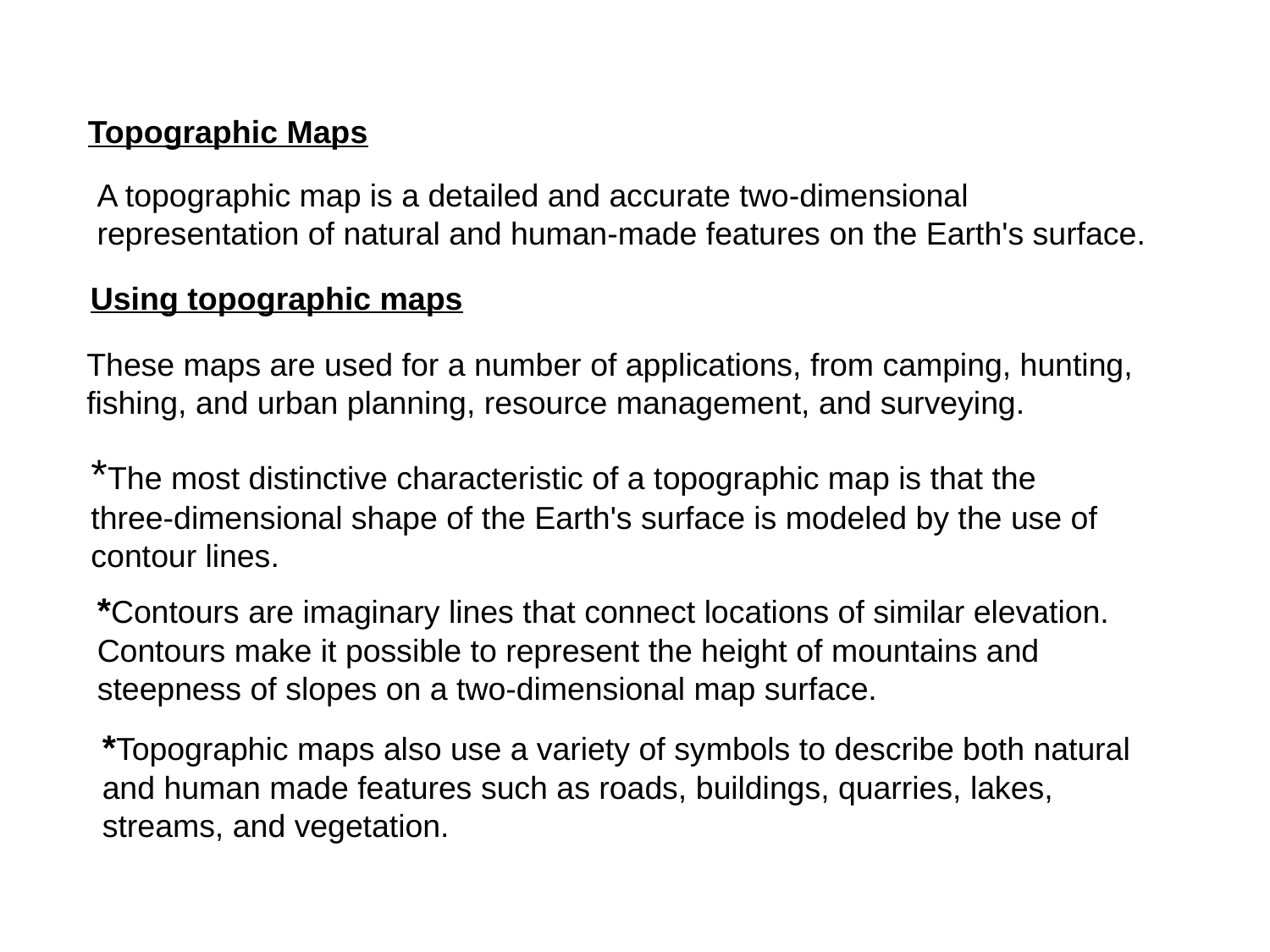

Topographic Maps
A topographic map is a detailed and accurate two-dimensional representation of natural and human-made features on the Earth's surface.

Using topographic maps
These maps are used for a number of applications, from camping, hunting, fishing, and urban planning, resource management, and surveying.
*The most distinctive characteristic of a topographic map is that the three-dimensional shape of the Earth's surface is modeled by the use of contour lines.
*Contours are imaginary lines that connect locations of similar elevation. Contours make it possible to represent the height of mountains and steepness of slopes on a two-dimensional map surface.
*Topographic maps also use a variety of symbols to describe both natural and human made features such as roads, buildings, quarries, lakes, streams, and vegetation.